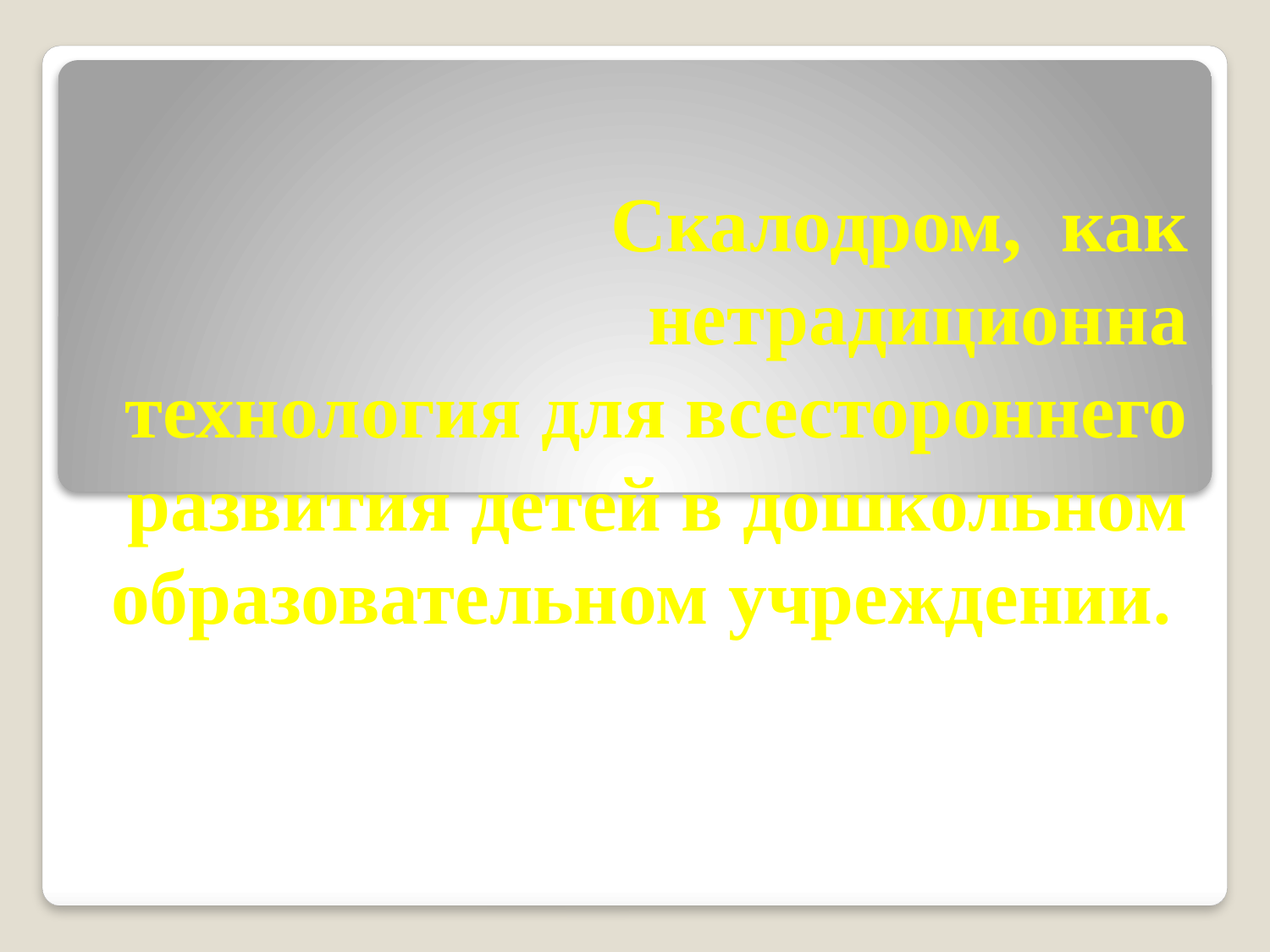

# Скалодром,  как нетрадиционна технология для всестороннего развития детей в дошкольном образовательном учреждении.